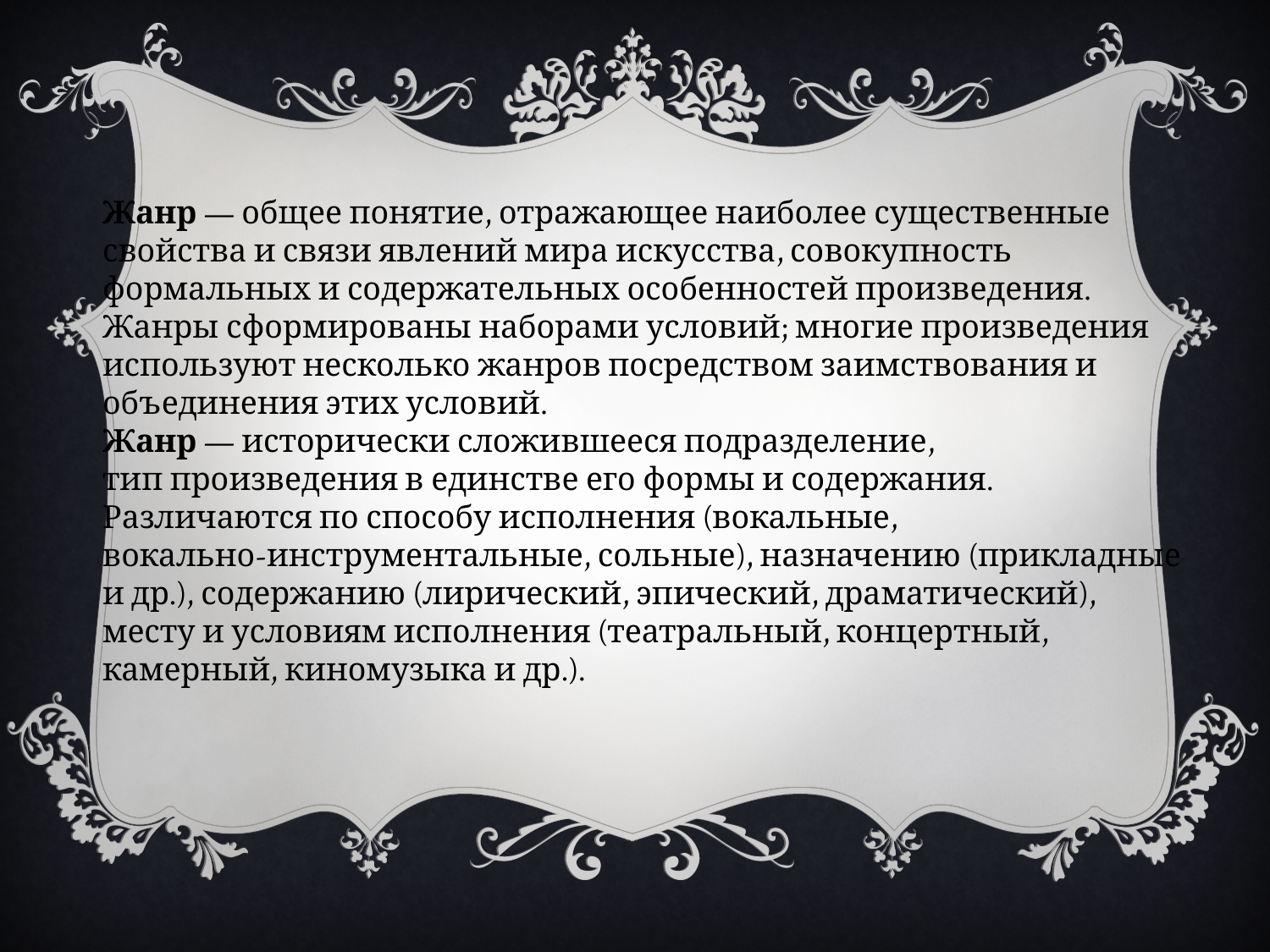

Жанр — общее понятие, отражающее наиболее существенные
свойства и связи явлений мира искусства, совокупность
формальных и содержательных особенностей произведения.
Жанры сформированы наборами условий; многие произведения
используют несколько жанров посредством заимствования и
объединения этих условий.
Жанр — исторически сложившееся подразделение,
тип произведения в единстве его формы и содержания.
Различаются по способу исполнения (вокальные,
вокально-инструментальные, сольные), назначению (прикладные
и др.), содержанию (лирический, эпический, драматический),
месту и условиям исполнения (театральный, концертный,
камерный, киномузыка и др.).